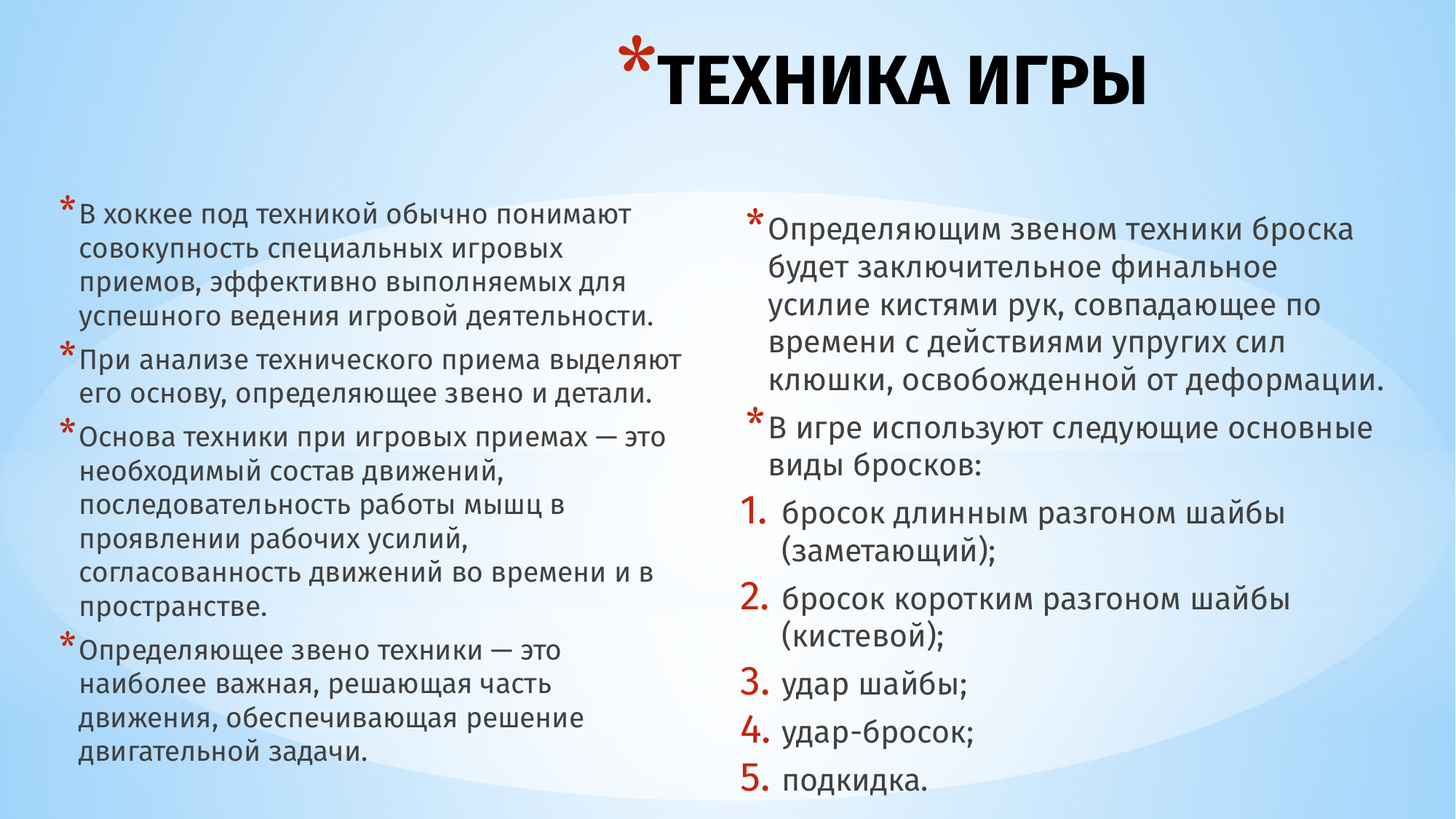

# ТЕХНИКА ИГРЫ
В хоккее под техникой обычно понимают совокупность специальных игровых приемов, эффективно выполняемых для успешного ведения игровой деятельности.
При анализе технического приема выделяют его основу, определяющее звено и детали.
Основа техники при игровых приемах — это необходимый состав движений, последовательность работы мышц в проявлении рабочих усилий, согласованность движений во времени и в пространстве.
Определяющее звено техники — это наиболее важная, решающая часть движения, обеспечивающая решение двигательной задачи.
Определяющим звеном техники броска будет заключительное финальное усилие кистями рук, совпадающее по времени с действиями упругих сил клюшки, освобожденной от деформации.
В игре используют следующие основные виды бросков:
бросок длинным разгоном шайбы (заметающий);
бросок коротким разгоном шайбы (кистевой);
удар шайбы;
удар-бросок;
подкидка.